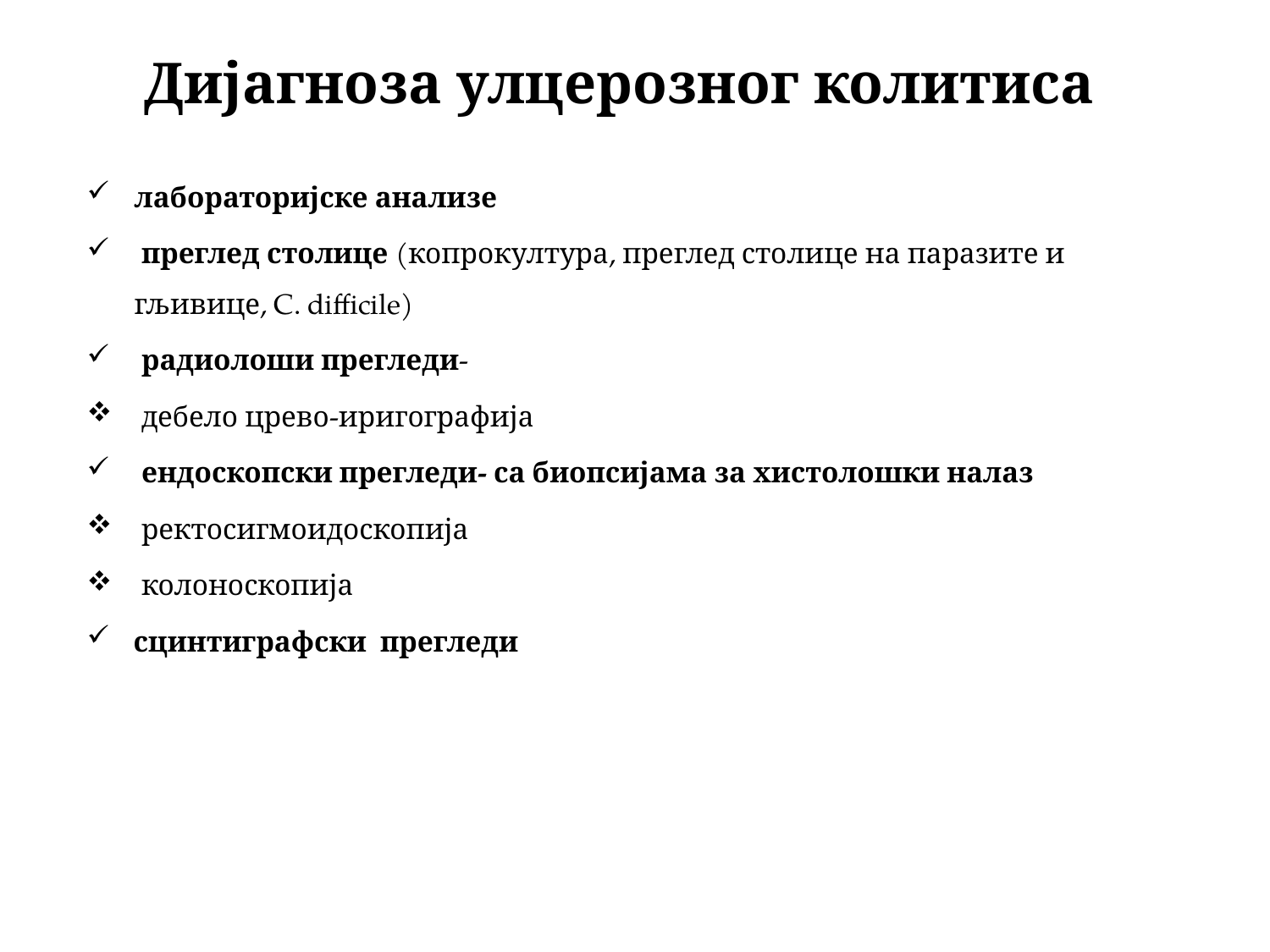

# Дијагноза улцерозног колитиса
лабораторијске анализе
 преглед столице (копрокултура, преглед столице на паразите и гљивице, C. difficile)
 радиолоши прегледи-
 дебело црево-иригографија
 ендоскопски прегледи- са биопсијама за хистолошки налаз
 ректосигмоидоскопија
 колоноскопија
 сцинтиграфски  прегледи